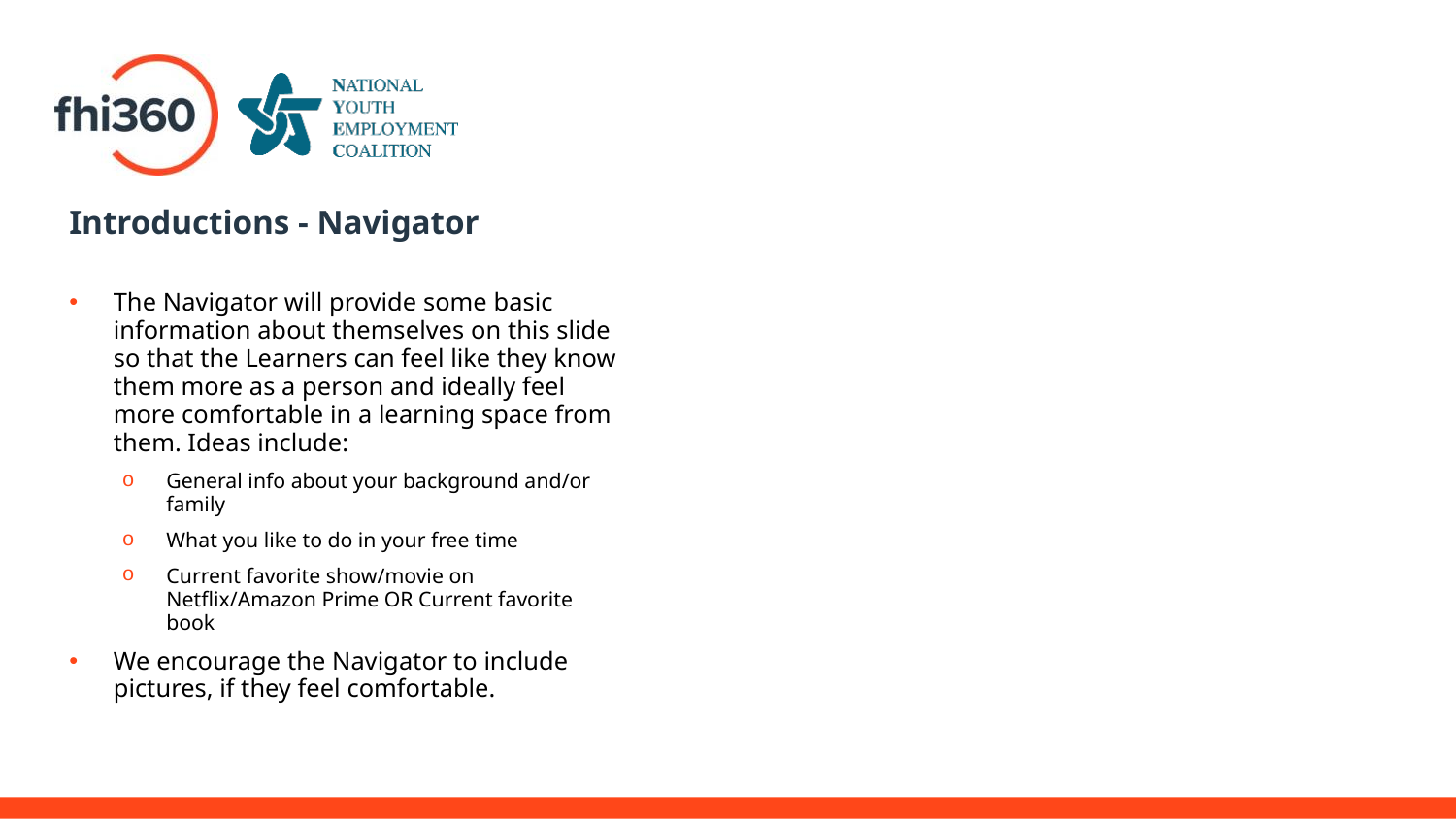

# Introductions - Navigator

The Navigator will provide some basic information about themselves on this slide so that the Learners can feel like they know them more as a person and ideally feel more comfortable in a learning space from them. Ideas include:
General info about your background and/or family
What you like to do in your free time
Current favorite show/movie on Netflix/Amazon Prime OR Current favorite book
We encourage the Navigator to include pictures, if they feel comfortable.